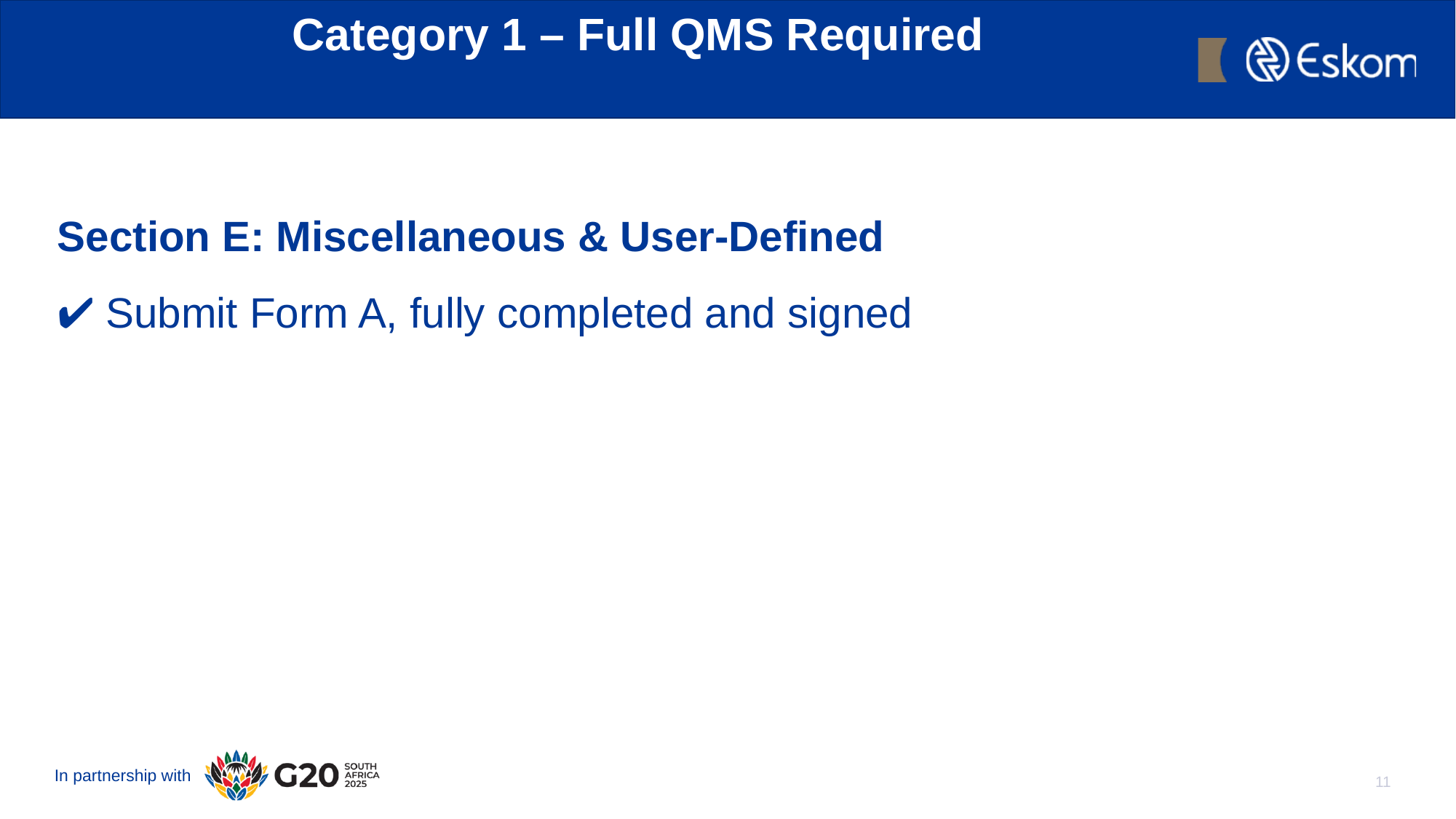

# Category 1 – Full QMS Required
Section E: Miscellaneous & User-Defined
✔️ Submit Form A, fully completed and signed
11